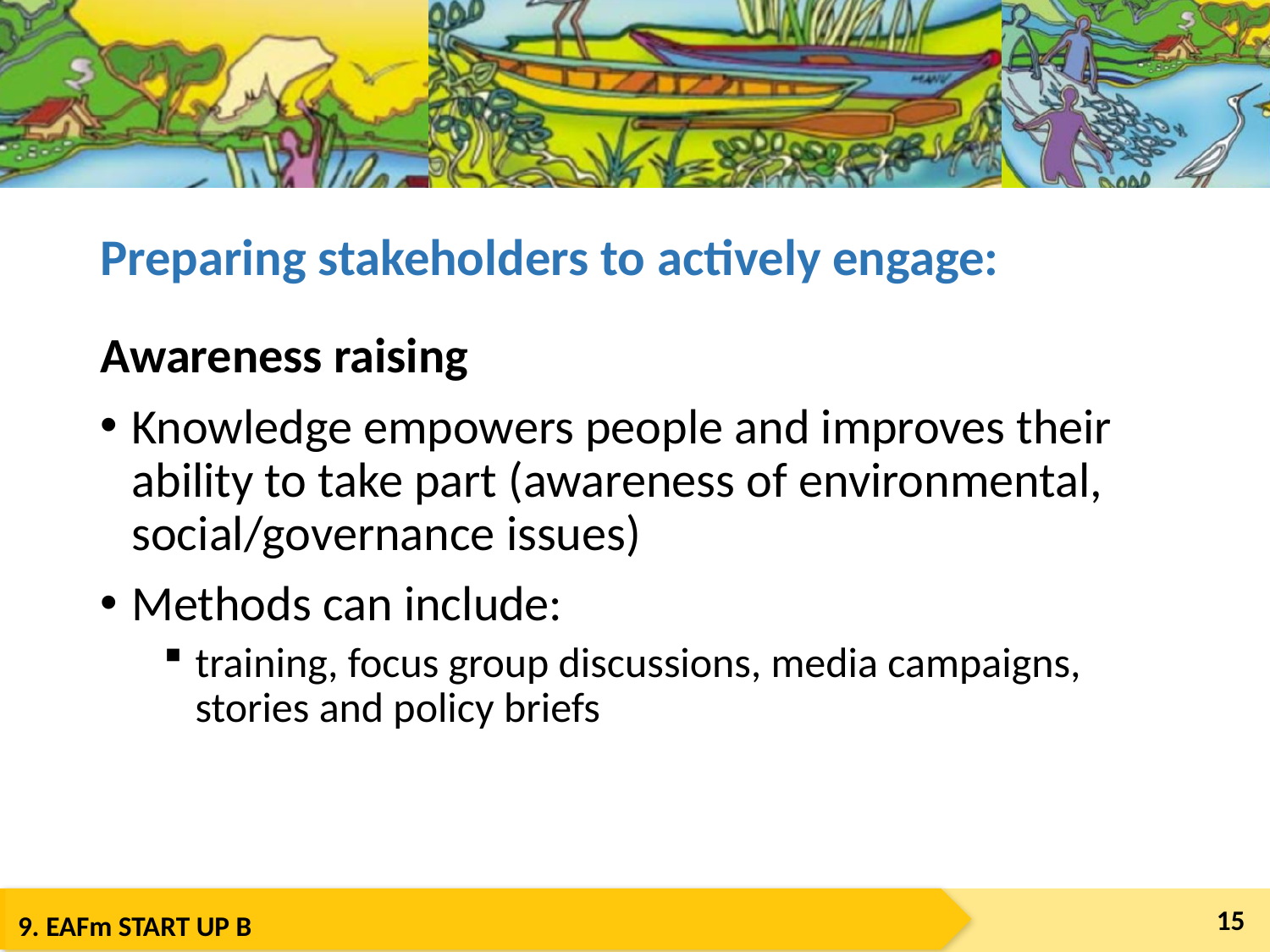

# Preparing stakeholders to actively engage:
Awareness raising
Knowledge empowers people and improves their ability to take part (awareness of environmental, social/governance issues)
Methods can include:
training, focus group discussions, media campaigns, stories and policy briefs

15